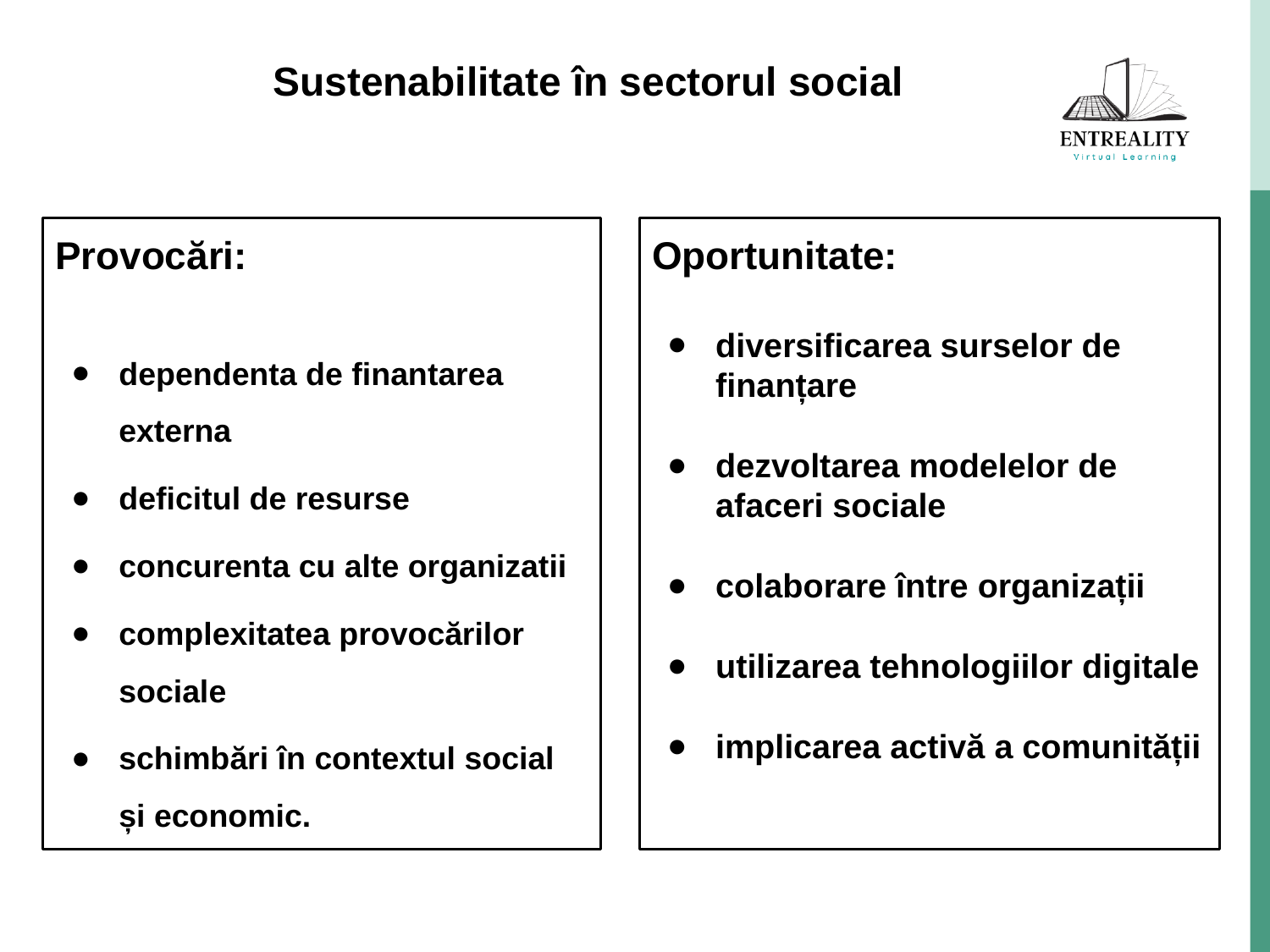

Sustenabilitate în sectorul social
Provocări:

dependenta de finantarea externa
deficitul de resurse
concurenta cu alte organizatii
complexitatea provocărilor sociale
schimbări în contextul social și economic.
Oportunitate:

diversificarea surselor de finanțare

dezvoltarea modelelor de afaceri sociale

colaborare între organizații

utilizarea tehnologiilor digitale

implicarea activă a comunității